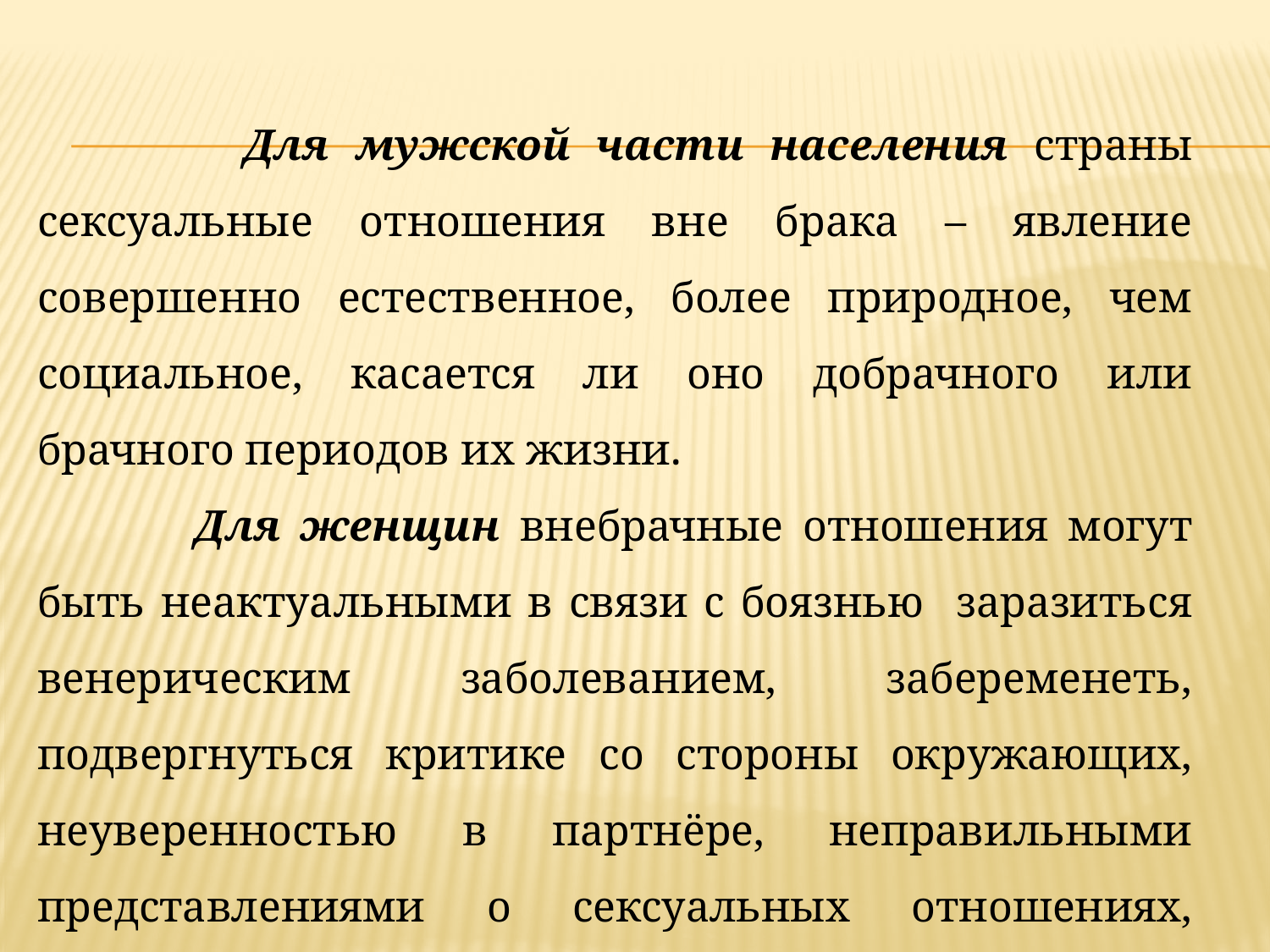

Для мужской части населения страны сексуальные отношения вне брака – явление совершенно естественное, более природное, чем социальное, касается ли оно добрачного или брачного периодов их жизни.
        Для женщин внебрачные отношения могут быть неактуальными в связи с боязнью  заразиться венерическим заболеванием, забеременеть, подвергнуться критике со стороны окружающих, неуверенностью в партнёре, неправильными представлениями о сексуальных отношениях, половой неудовлетворённостью, фригидностью и т.д.